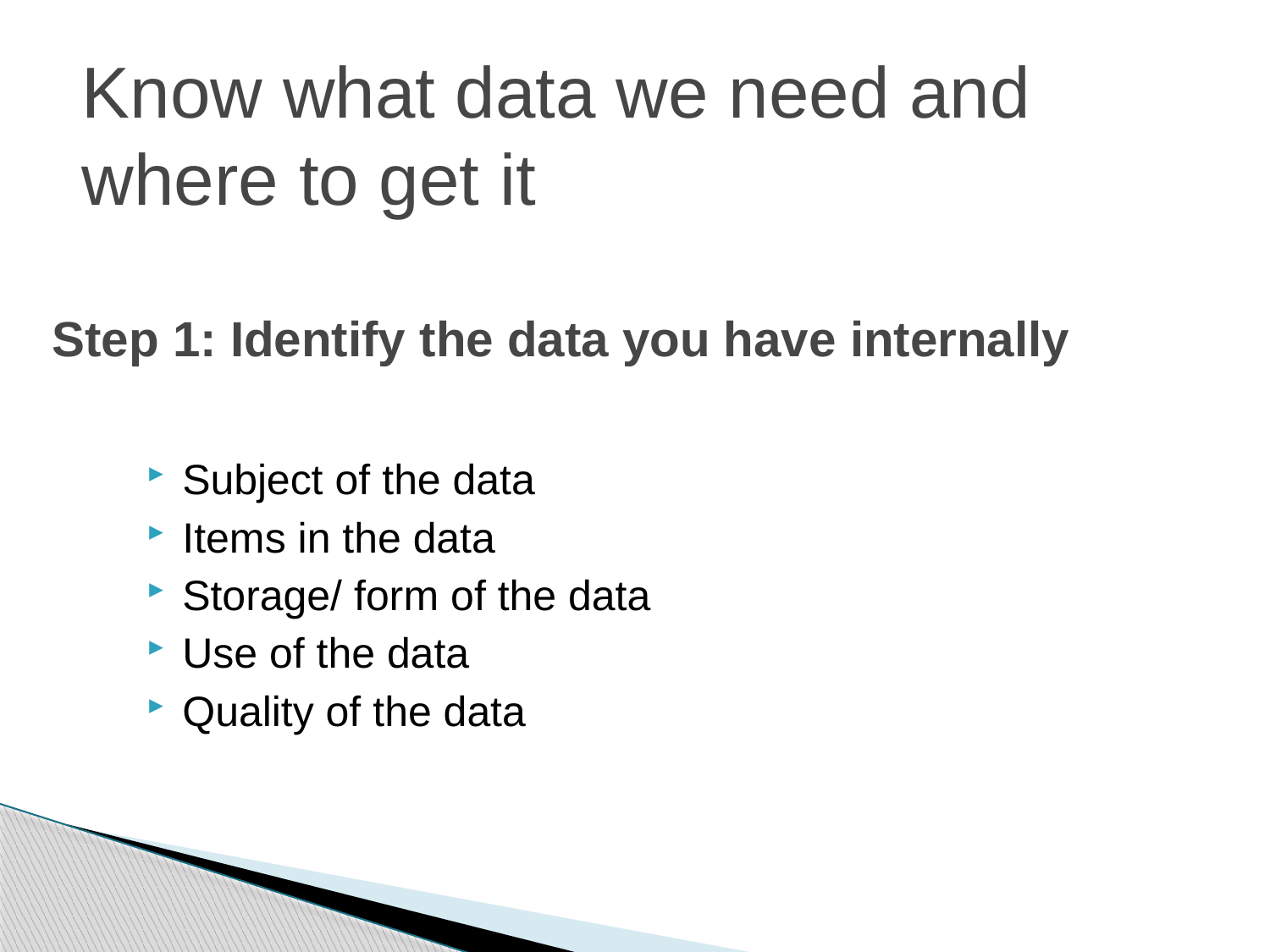

Know what data we need and where to get it

# Step 1: Identify the data you have internally
Subject of the data
Items in the data
Storage/ form of the data
Use of the data
Quality of the data